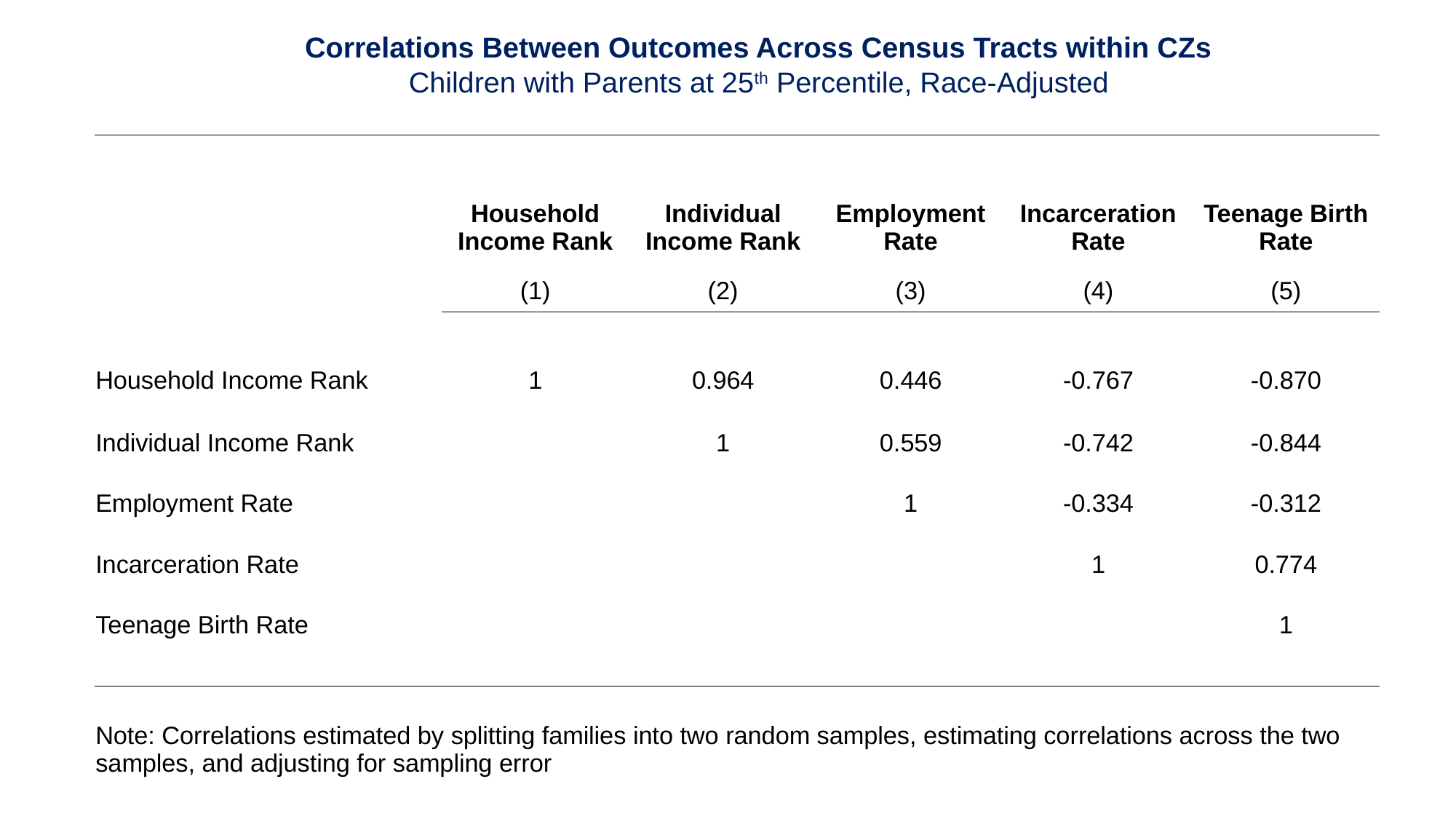

Correlations Between Outcomes Across Census Tracts within CZs
Children with Parents at 25th Percentile, Race-Adjusted
|  |  |  |  |  |  |
| --- | --- | --- | --- | --- | --- |
|  | Household Income Rank | Individual Income Rank | Employment Rate | Incarceration Rate | Teenage Birth Rate |
|  | (1) | (2) | (3) | (4) | (5) |
|  |  |  |  |  |  |
| Household Income Rank | 1 | 0.964 | 0.446 | -0.767 | -0.870 |
| Individual Income Rank |  | 1 | 0.559 | -0.742 | -0.844 |
| Employment Rate |  |  | 1 | -0.334 | -0.312 |
| Incarceration Rate |  |  |  | 1 | 0.774 |
| Teenage Birth Rate |  |  |  |  | 1 |
|  |  |  |  |  |  |
| Note: Correlations estimated by splitting families into two random samples, estimating correlations across the two samples, and adjusting for sampling error |  |  |  |  |  |